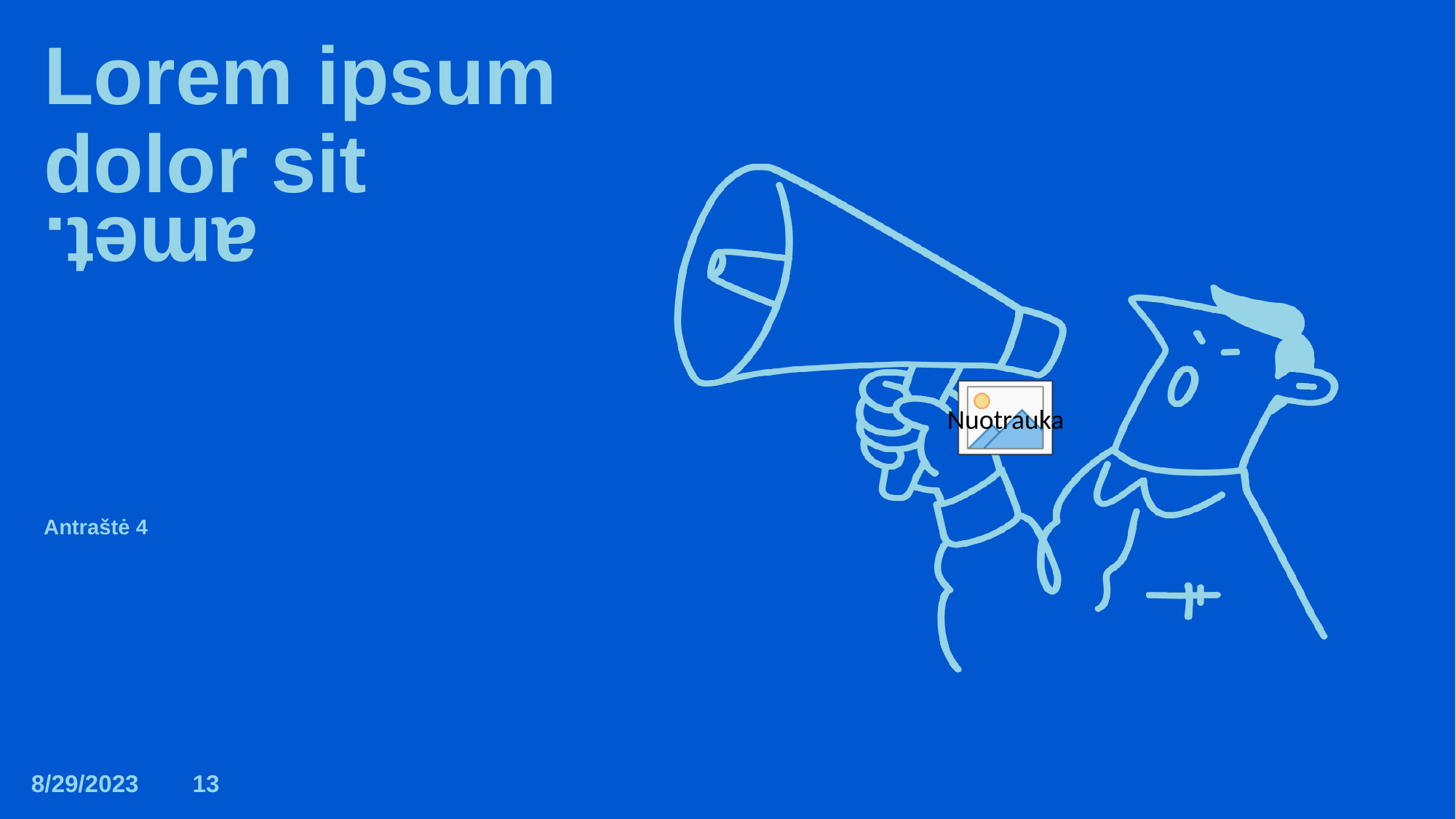

# Lorem ipsum dolor sit
amet.
Antraštė 4

8/29/2023
13